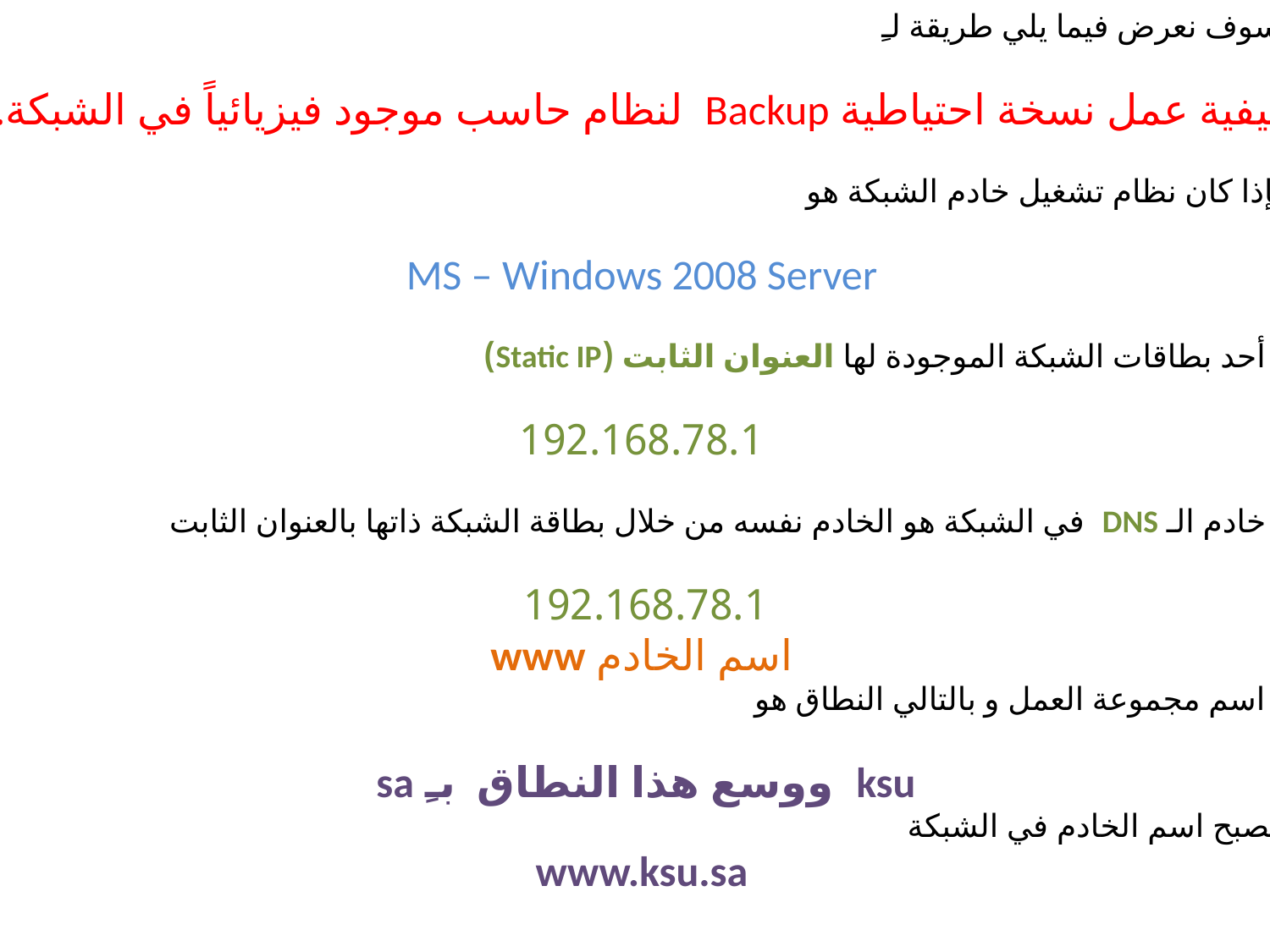

سوف نعرض فيما يلي طريقة لـِ

كيفية عمل نسخة احتياطية Backup  لنظام حاسب موجود فيزيائياً في الشبكة.

فإذا كان نظام تشغيل خادم الشبكة هو

MS – Windows 2008 Server

و أحد بطاقات الشبكة الموجودة لها العنوان الثابت (Static IP)

192.168.78.1

و خادم الـ DNS  في الشبكة هو الخادم نفسه من خلال بطاقة الشبكة ذاتها بالعنوان الثابت

192.168.78.1
اسم الخادم www
و اسم مجموعة العمل و بالتالي النطاق هو

 ksu  ووسع هذا النطاق  بـِ sa
ليصبح اسم الخادم في الشبكة
www.ksu.sa